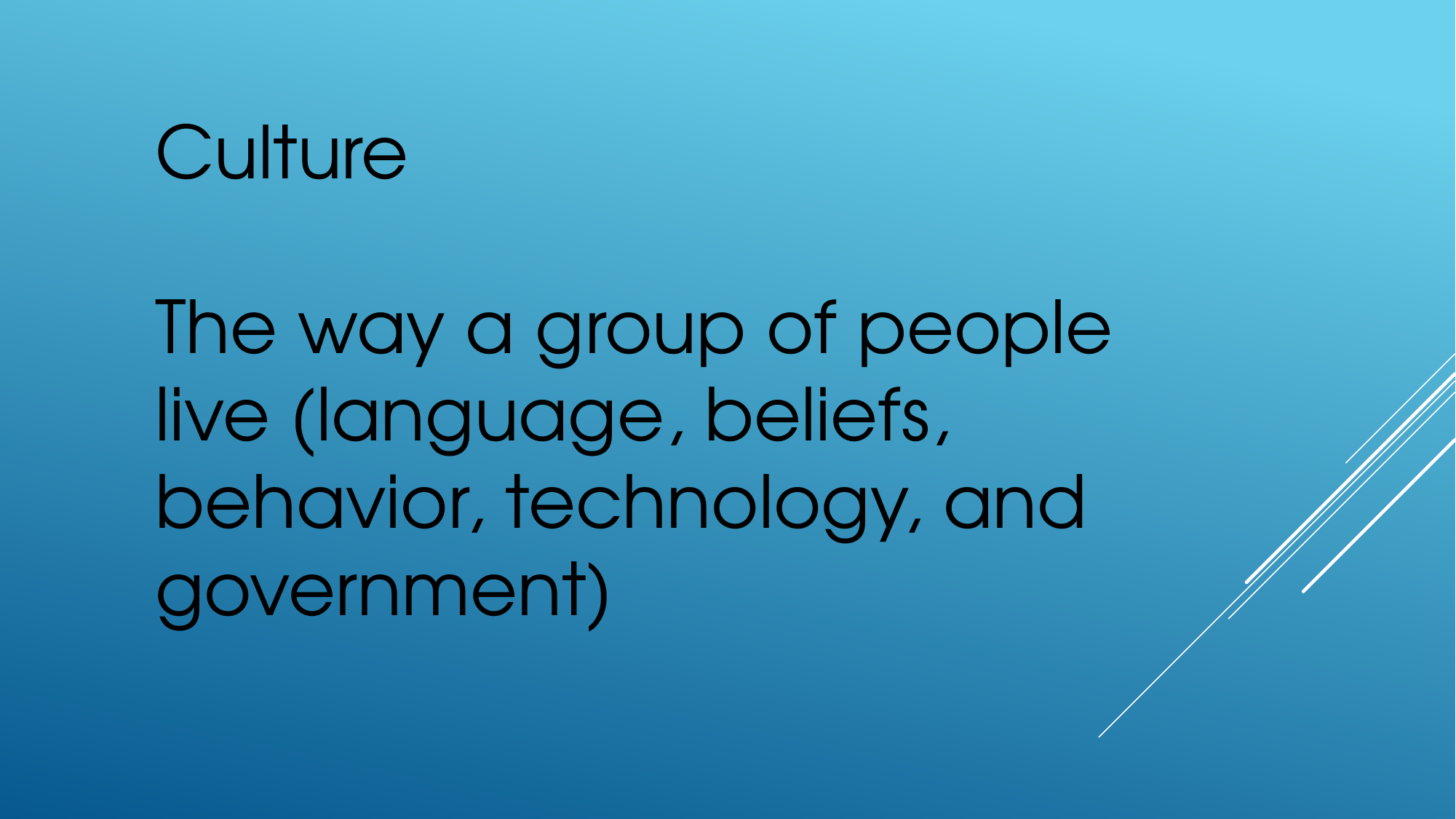

Culture

The way a group of people live (language, beliefs, behavior, technology, and government)